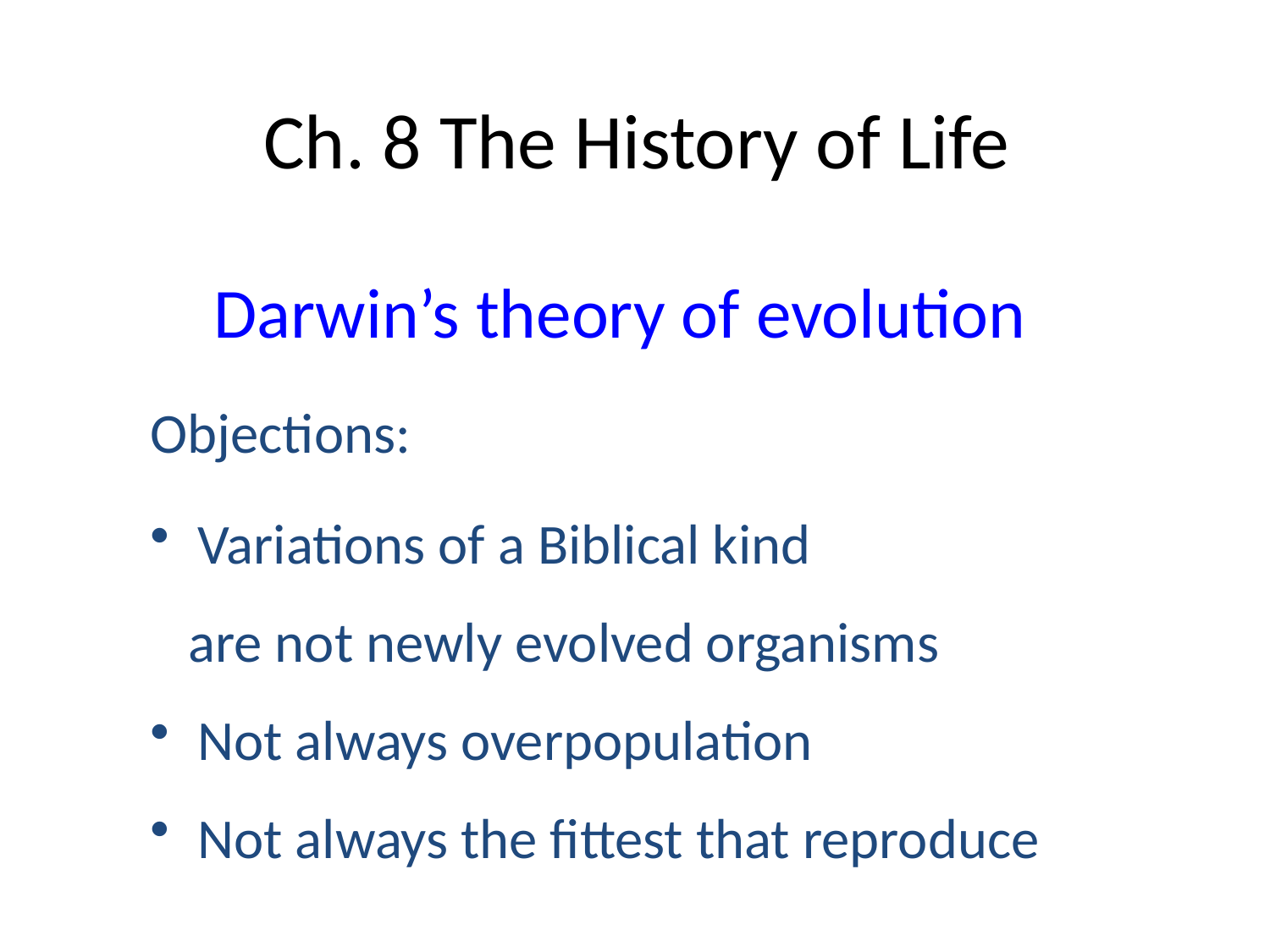

# Ch. 8 The History of Life
    Darwin’s theory of evolution

Objections:

Variations of a Biblical kind
   are not newly evolved organisms
Not always overpopulation
Not always the fittest that reproduce